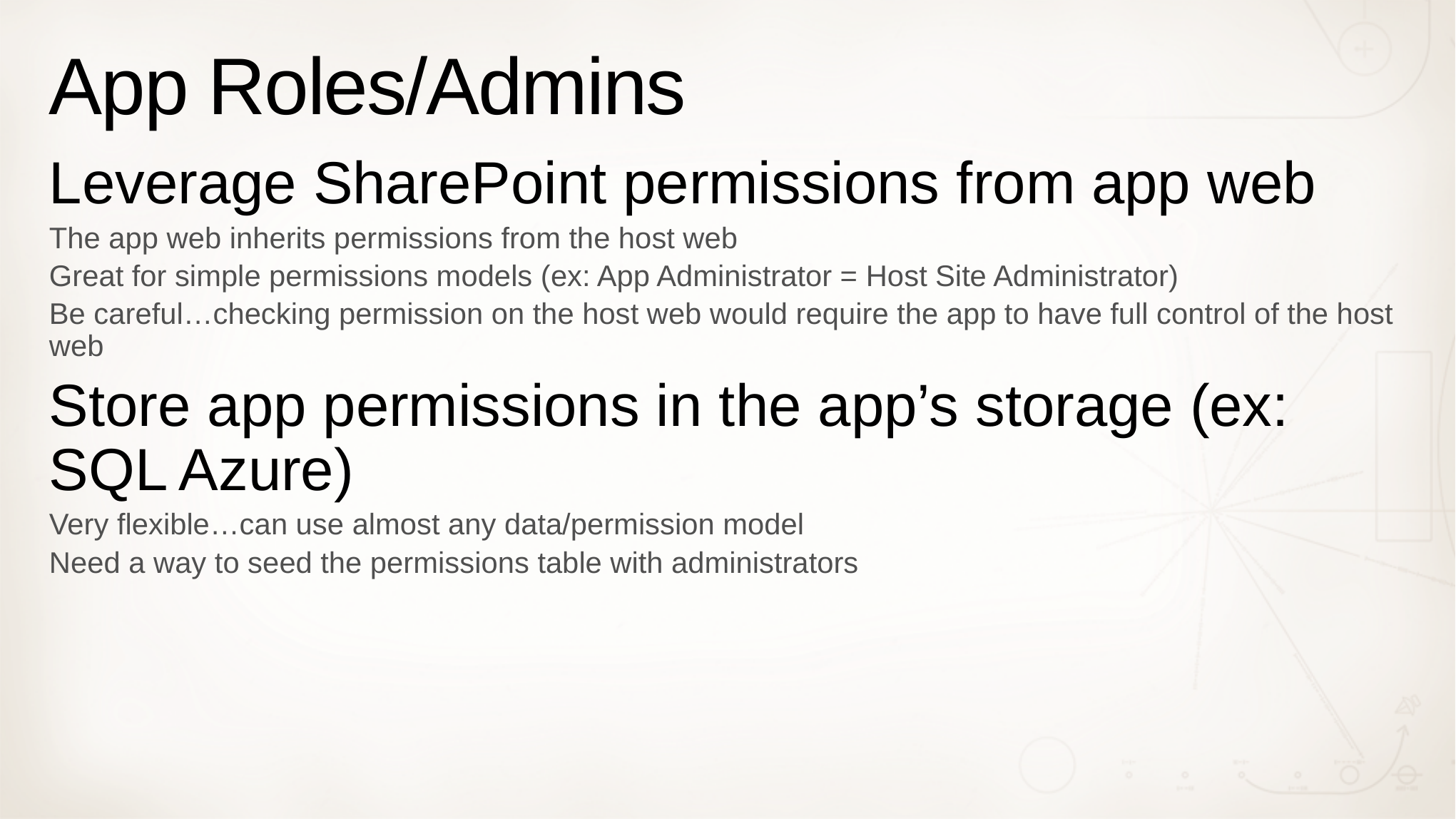

# App Roles/Admins
Leverage SharePoint permissions from app web
The app web inherits permissions from the host web
Great for simple permissions models (ex: App Administrator = Host Site Administrator)
Be careful…checking permission on the host web would require the app to have full control of the host web
Store app permissions in the app’s storage (ex: SQL Azure)
Very flexible…can use almost any data/permission model
Need a way to seed the permissions table with administrators